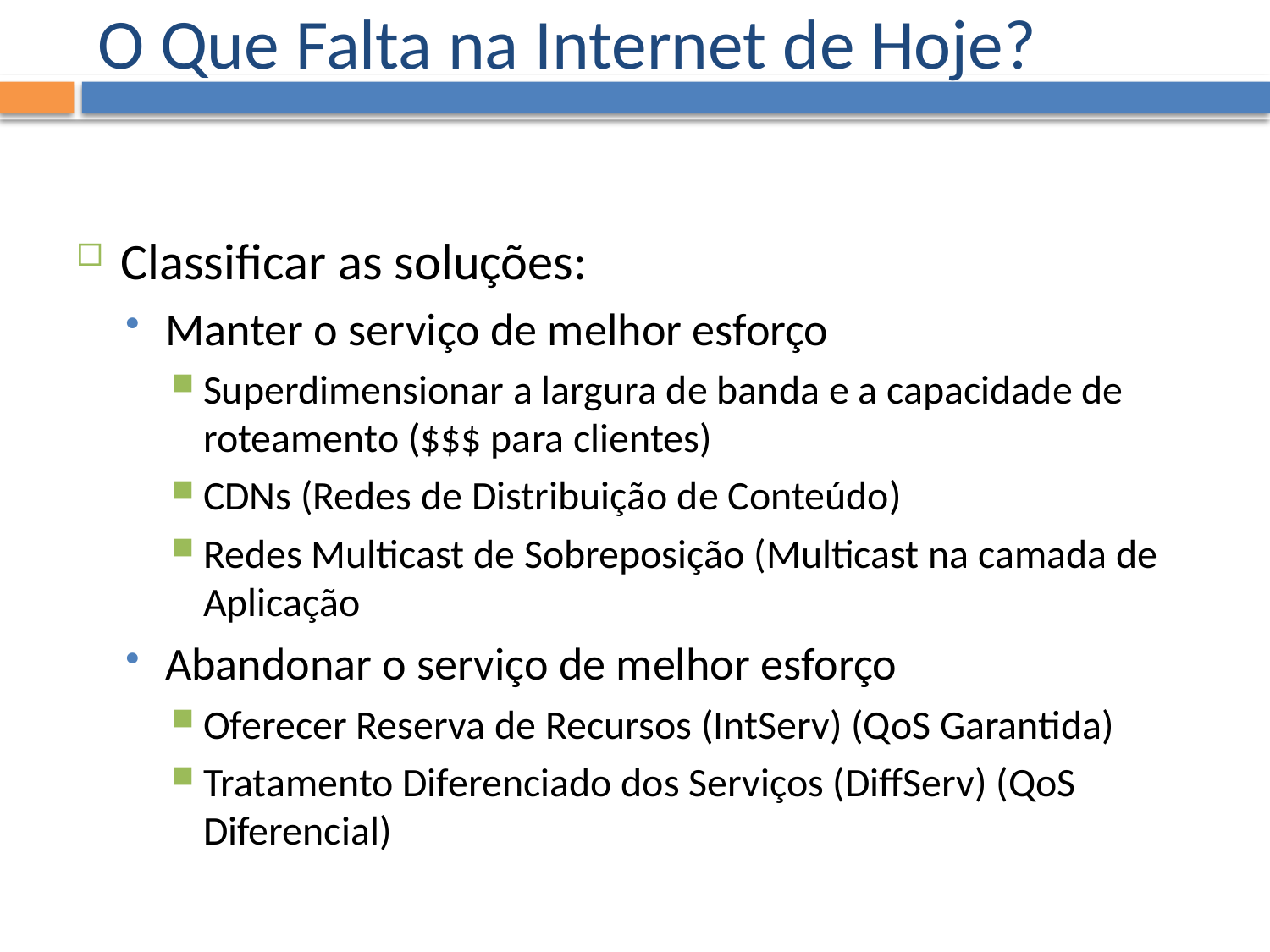

# O Que Falta na Internet de Hoje?
Classificar as soluções:
Manter o serviço de melhor esforço
Superdimensionar a largura de banda e a capacidade de roteamento ($$$ para clientes)
CDNs (Redes de Distribuição de Conteúdo)
Redes Multicast de Sobreposição (Multicast na camada de Aplicação
Abandonar o serviço de melhor esforço
Oferecer Reserva de Recursos (IntServ) (QoS Garantida)
Tratamento Diferenciado dos Serviços (DiffServ) (QoS Diferencial)